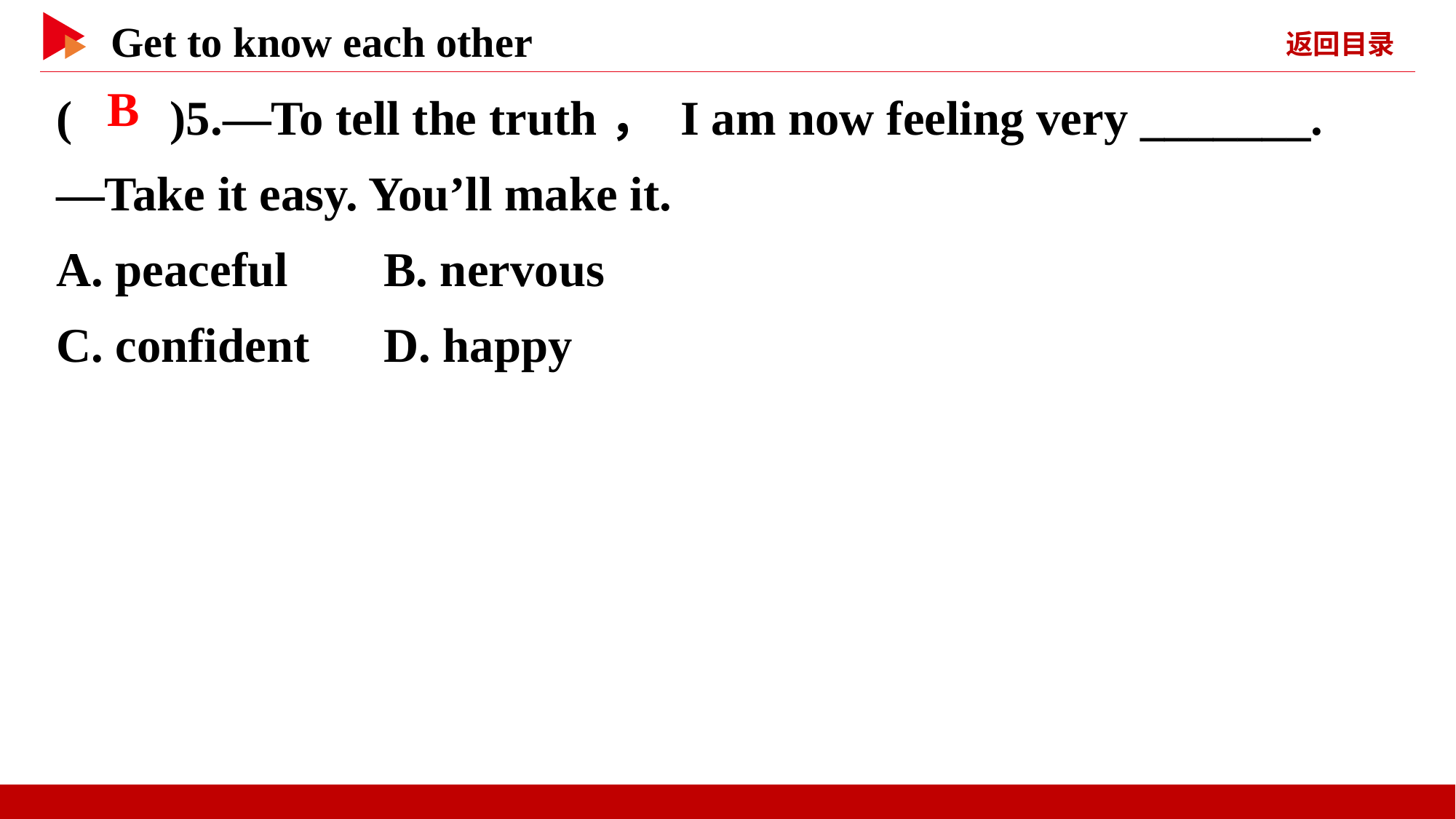

(        )5.—To tell the truth， I am now feeling very _______.
—Take it easy. You’ll make it.
A. peaceful	B. nervous
C. confident	D. happy
   B